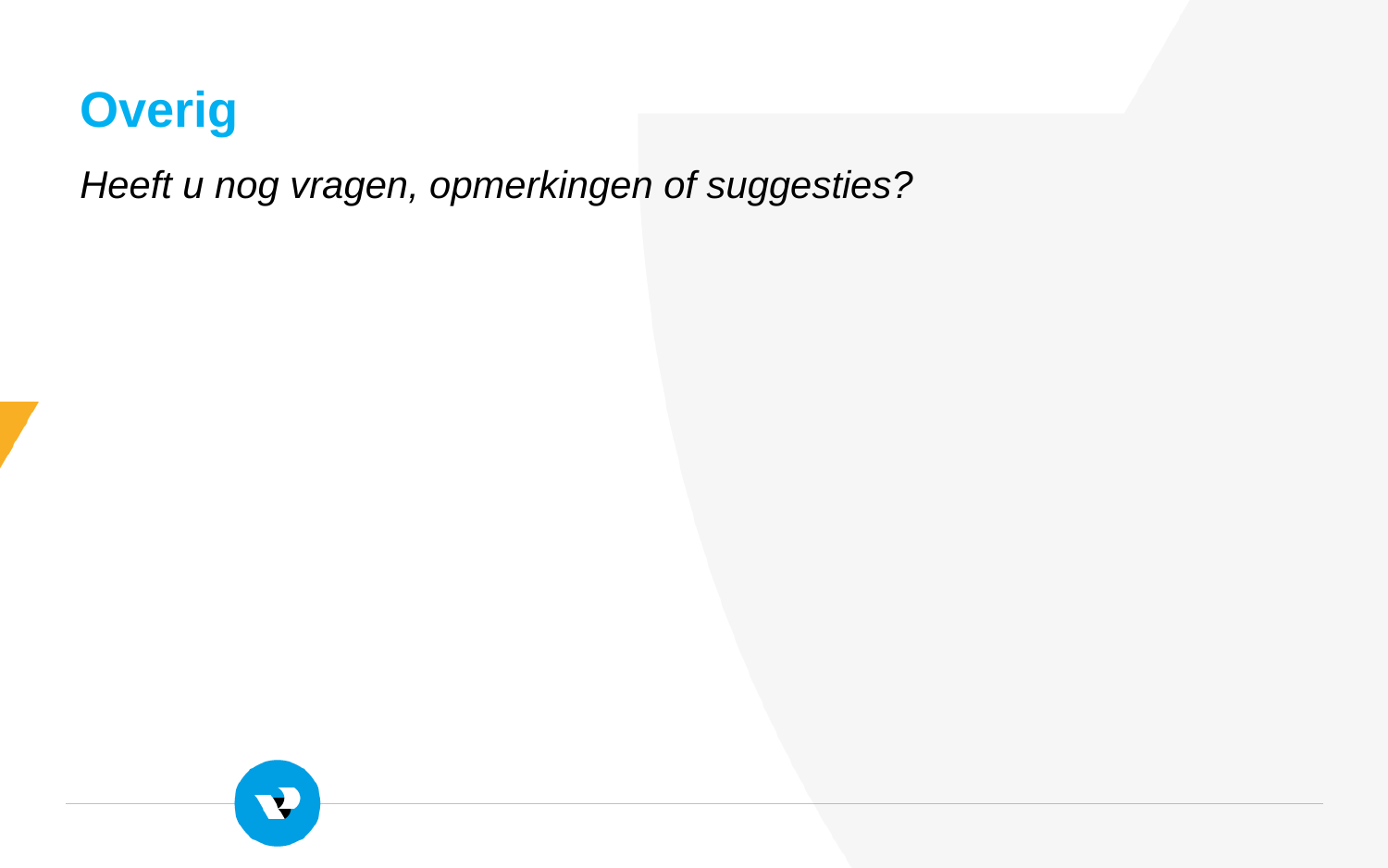

Overig
Heeft u nog vragen, opmerkingen of suggesties?